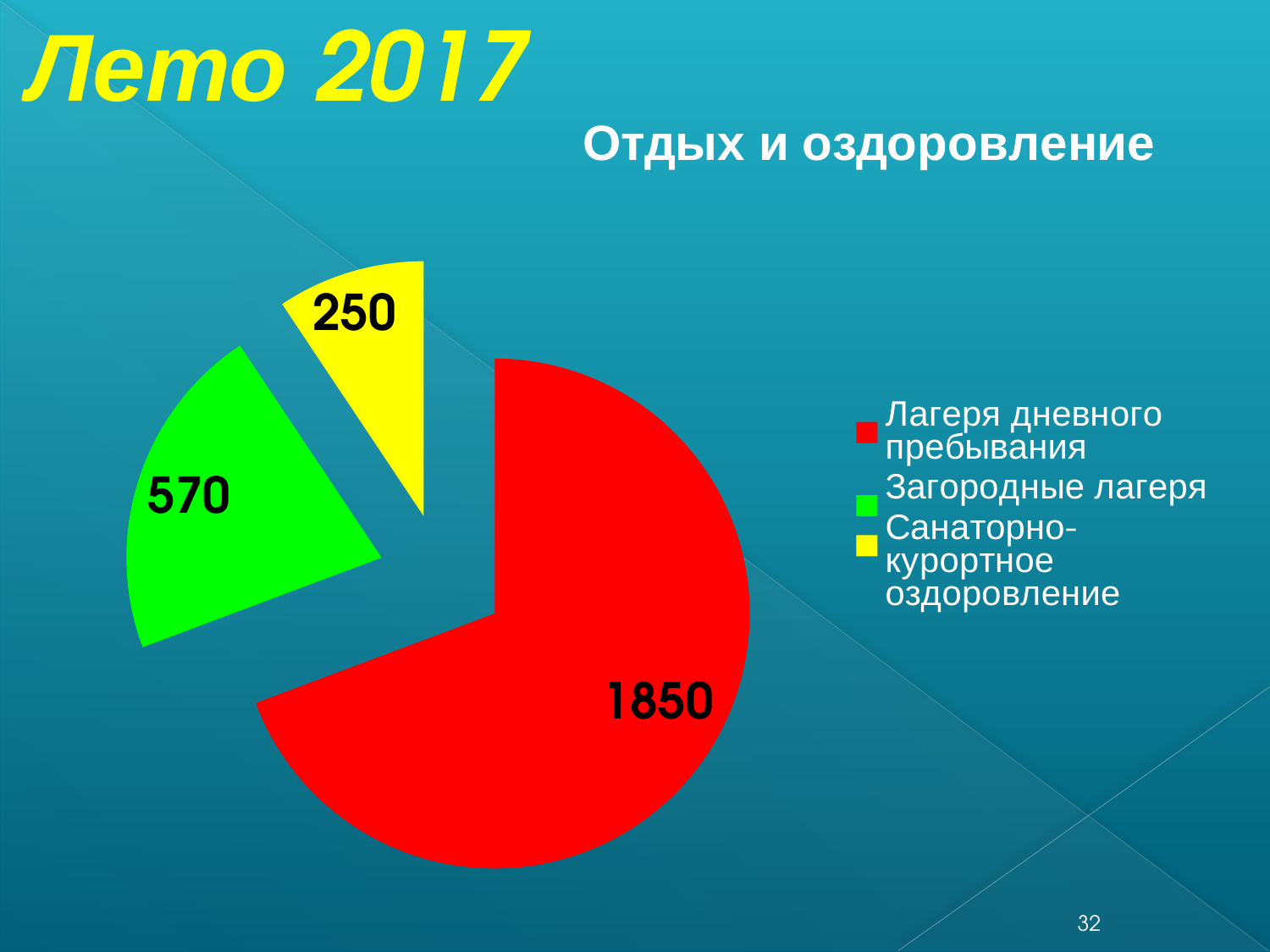

Лето 2017

### Chart: Отдых и оздоровление

| Category | Отдых и оздоровление |
|---|---|
| Лагеря дневного пребывания | 1850.0 |
| Загородные лагеря | 570.0 |
| Санаторно-курортное оздоровление | 250.0 |
32